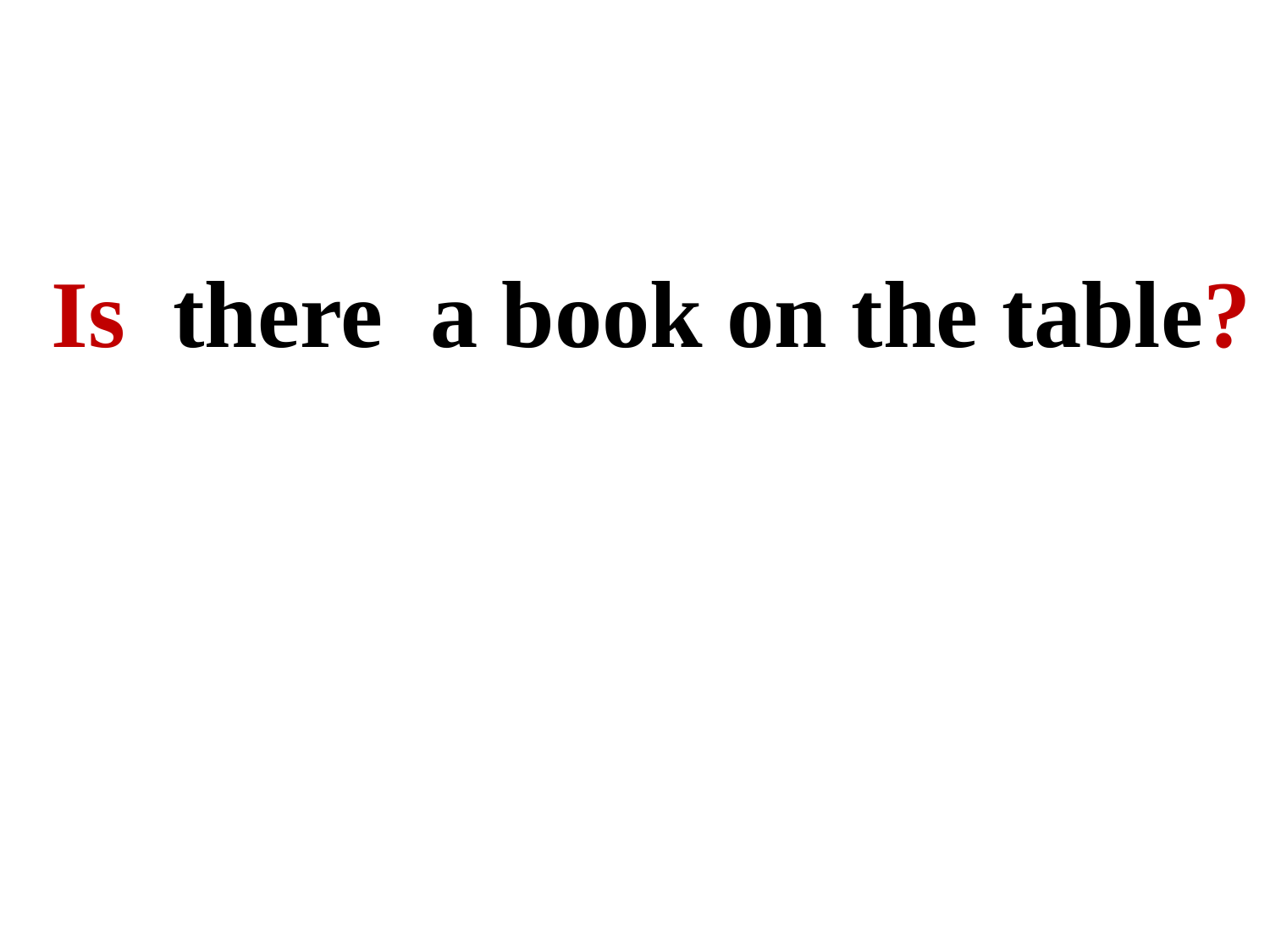

Is  there  a book on the table?